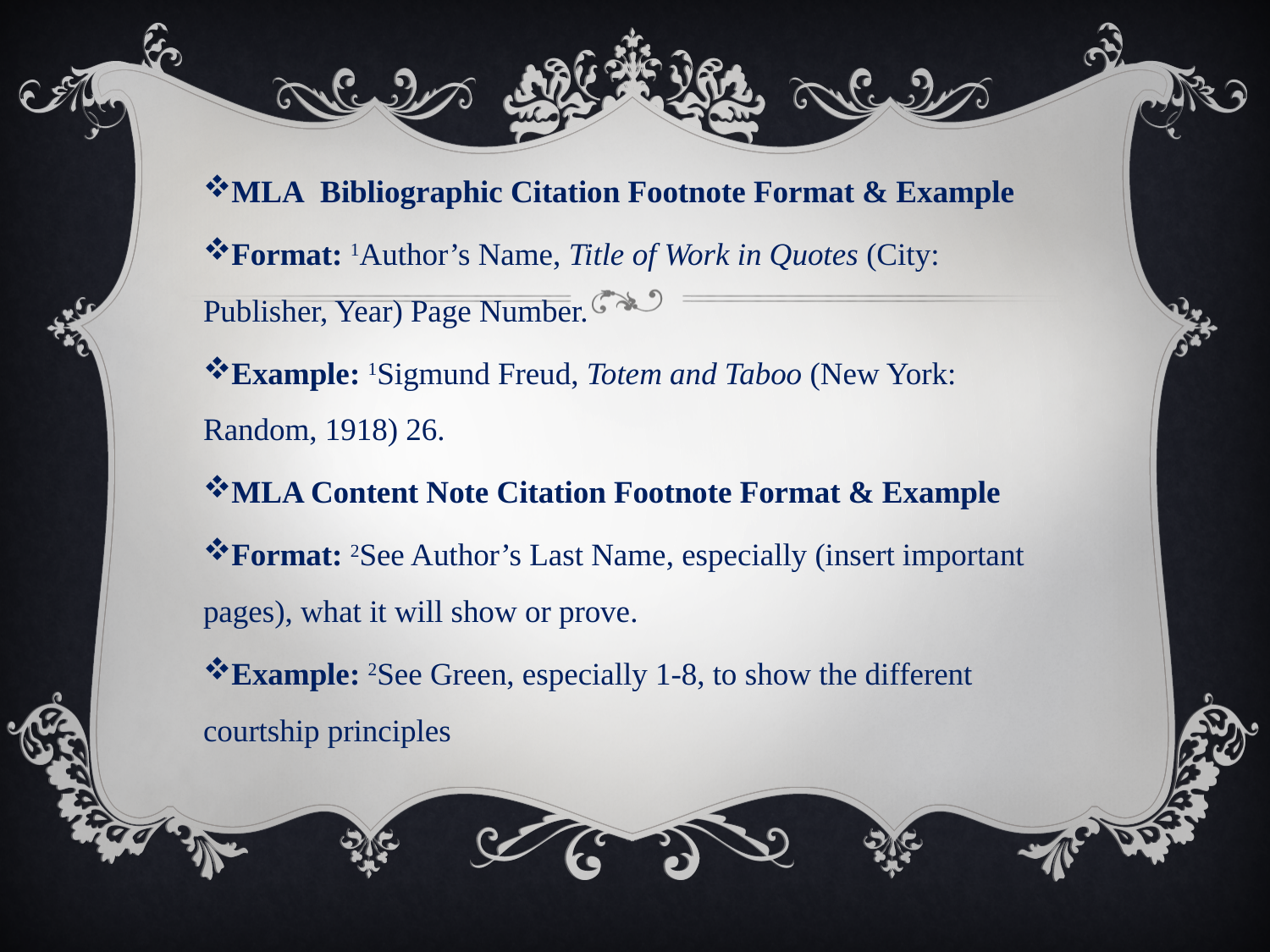

MLA  Bibliographic Citation Footnote Format & Example
Format: 1Author’s Name, Title of Work in Quotes (City: Publisher, Year) Page Number.
Example: 1Sigmund Freud, Totem and Taboo (New York: Random, 1918) 26.
MLA Content Note Citation Footnote Format & Example
Format: 2See Author’s Last Name, especially (insert important pages), what it will show or prove.
Example: 2See Green, especially 1-8, to show the different courtship principles